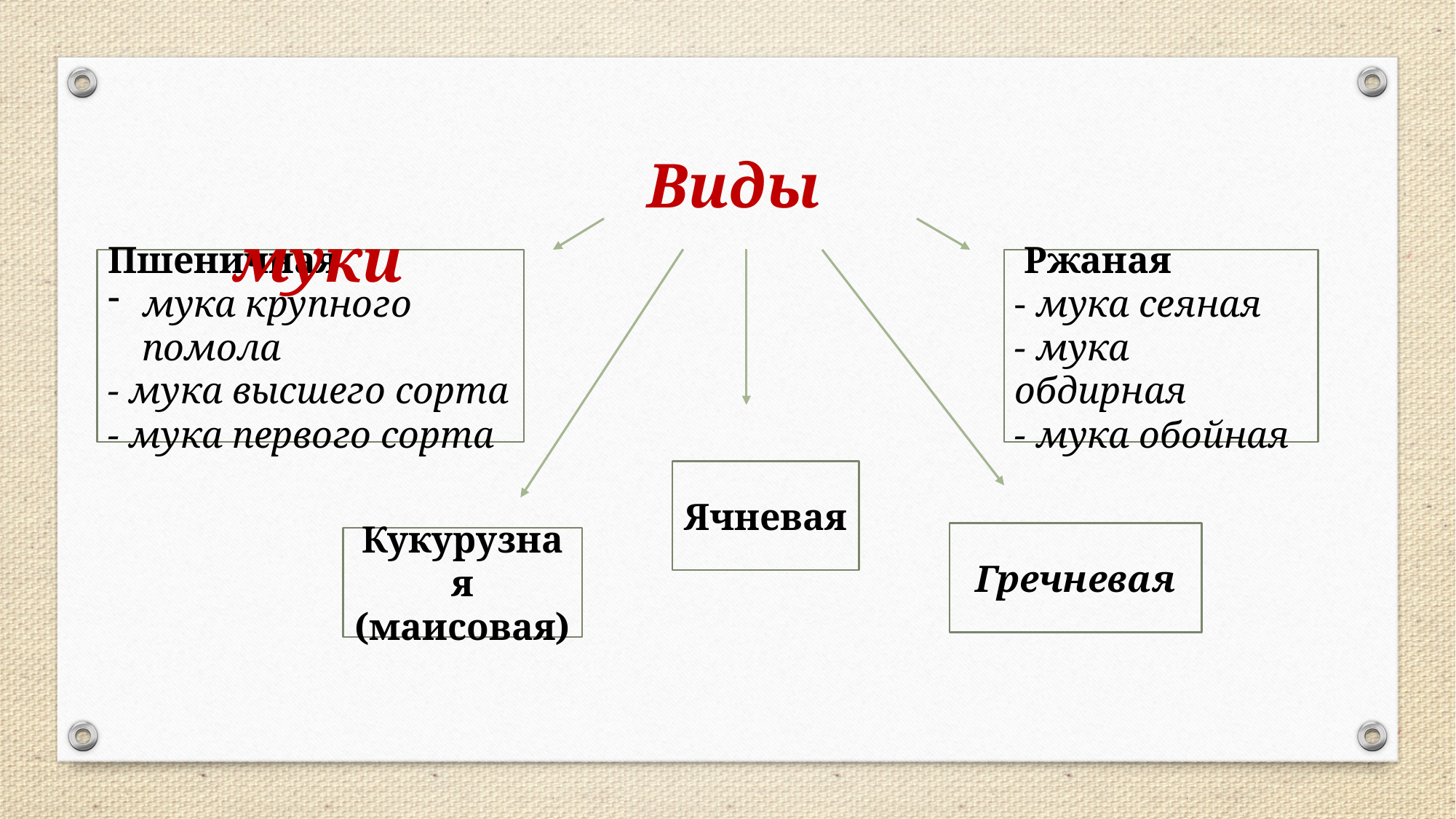

Виды муки
Пшеничная
мука крупного помола
- мука высшего сорта
- мука первого сорта

 Ржаная
- мука сеяная
- мука обдирная
- мука обойная

Ячневая
Гречневая
Кукурузная
(маисовая)